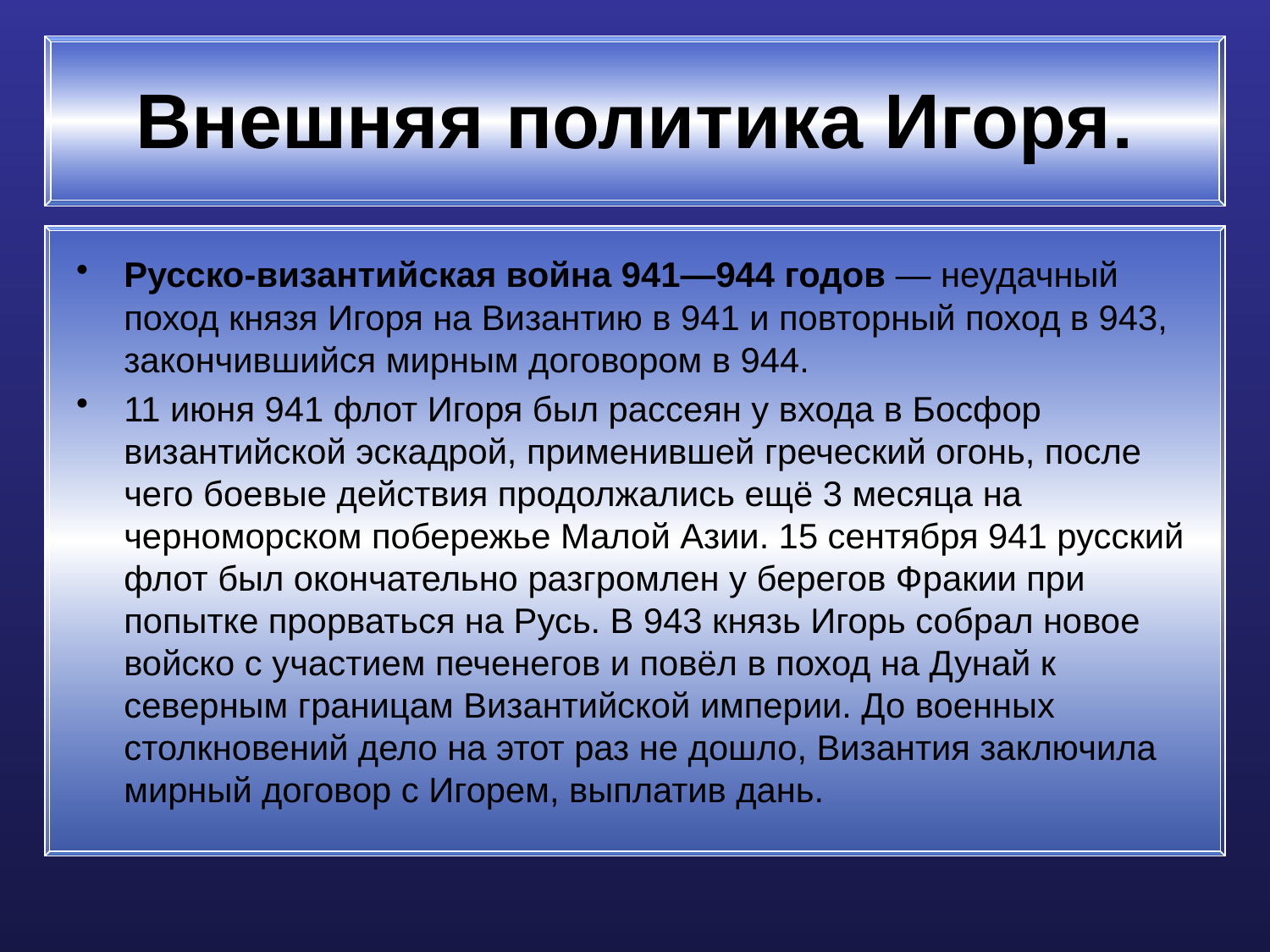

# Внешняя политика Игоря.
Русско-византийская война 941—944 годов — неудачный поход князя Игоря на Византию в 941 и повторный поход в 943, закончившийся мирным договором в 944.
11 июня 941 флот Игоря был рассеян у входа в Босфор византийской эскадрой, применившей греческий огонь, после чего боевые действия продолжались ещё 3 месяца на черноморском побережье Малой Азии. 15 сентября 941 русский флот был окончательно разгромлен у берегов Фракии при попытке прорваться на Русь. В 943 князь Игорь собрал новое войско с участием печенегов и повёл в поход на Дунай к северным границам Византийской империи. До военных столкновений дело на этот раз не дошло, Византия заключила мирный договор с Игорем, выплатив дань.